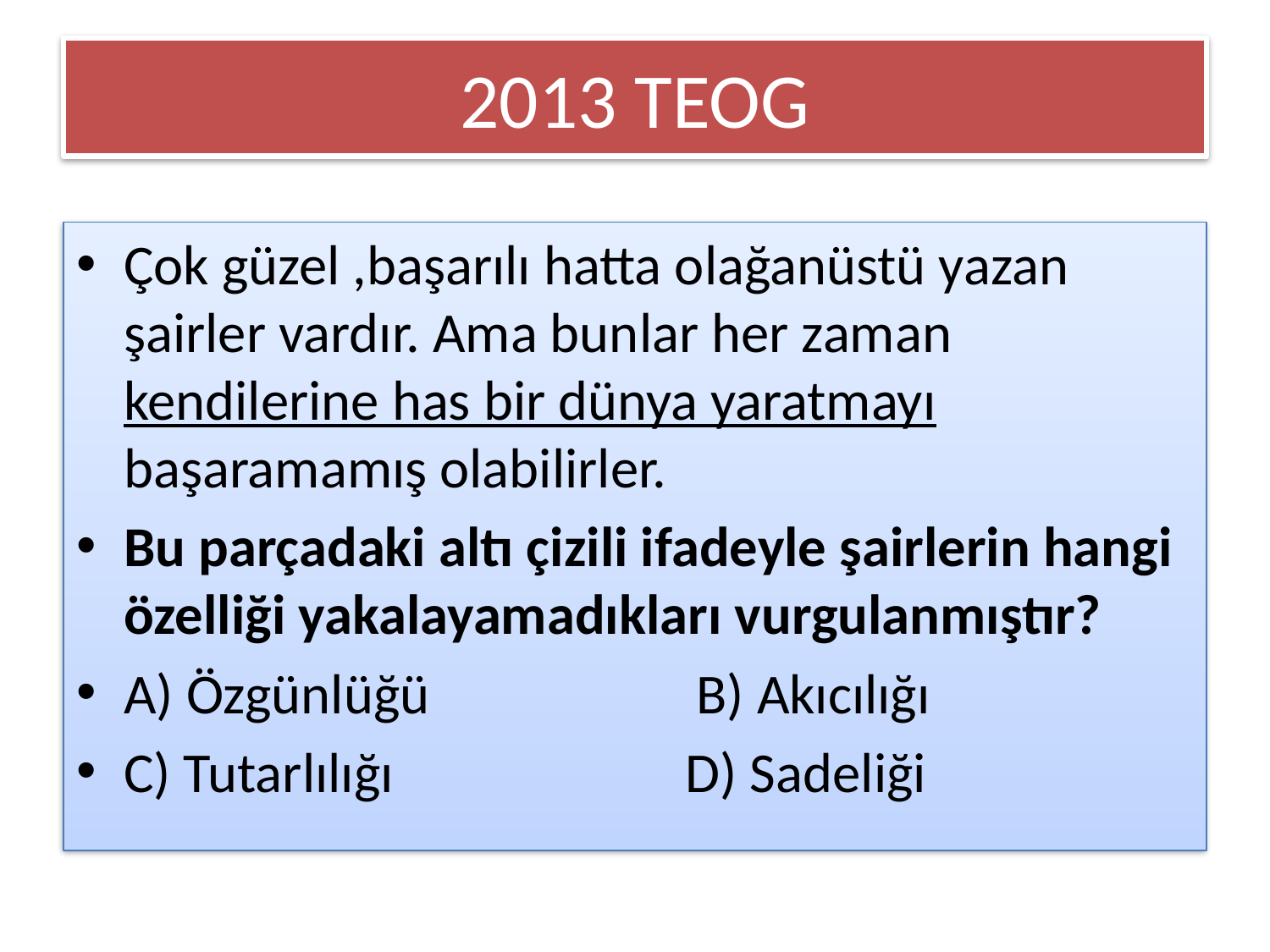

# 2013 TEOG
Çok güzel ,başarılı hatta olağanüstü yazan şairler vardır. Ama bunlar her zaman kendilerine has bir dünya yaratmayı başaramamış olabilirler.
Bu parçadaki altı çizili ifadeyle şairlerin hangi özelliği yakalayamadıkları vurgulanmıştır?
A) Özgünlüğü                     B) Akıcılığı
C) Tutarlılığı                       D) Sadeliği